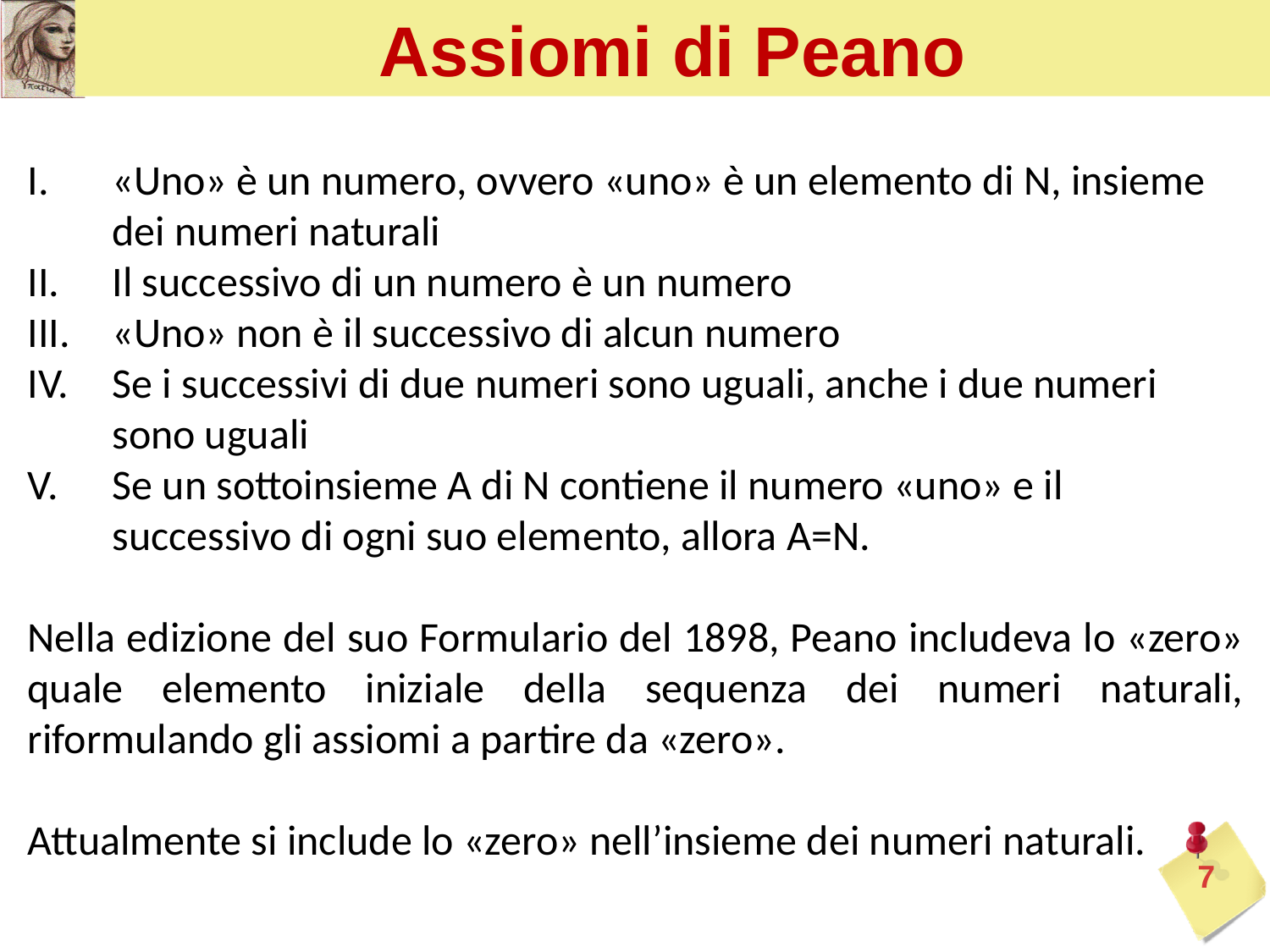

# Assiomi di Peano
«Uno» è un numero, ovvero «uno» è un elemento di N, insieme dei numeri naturali
Il successivo di un numero è un numero
«Uno» non è il successivo di alcun numero
Se i successivi di due numeri sono uguali, anche i due numeri sono uguali
Se un sottoinsieme A di N contiene il numero «uno» e il successivo di ogni suo elemento, allora A=N.

Nella edizione del suo Formulario del 1898, Peano includeva lo «zero» quale elemento iniziale della sequenza dei numeri naturali, riformulando gli assiomi a partire da «zero».

Attualmente si include lo «zero» nell’insieme dei numeri naturali.